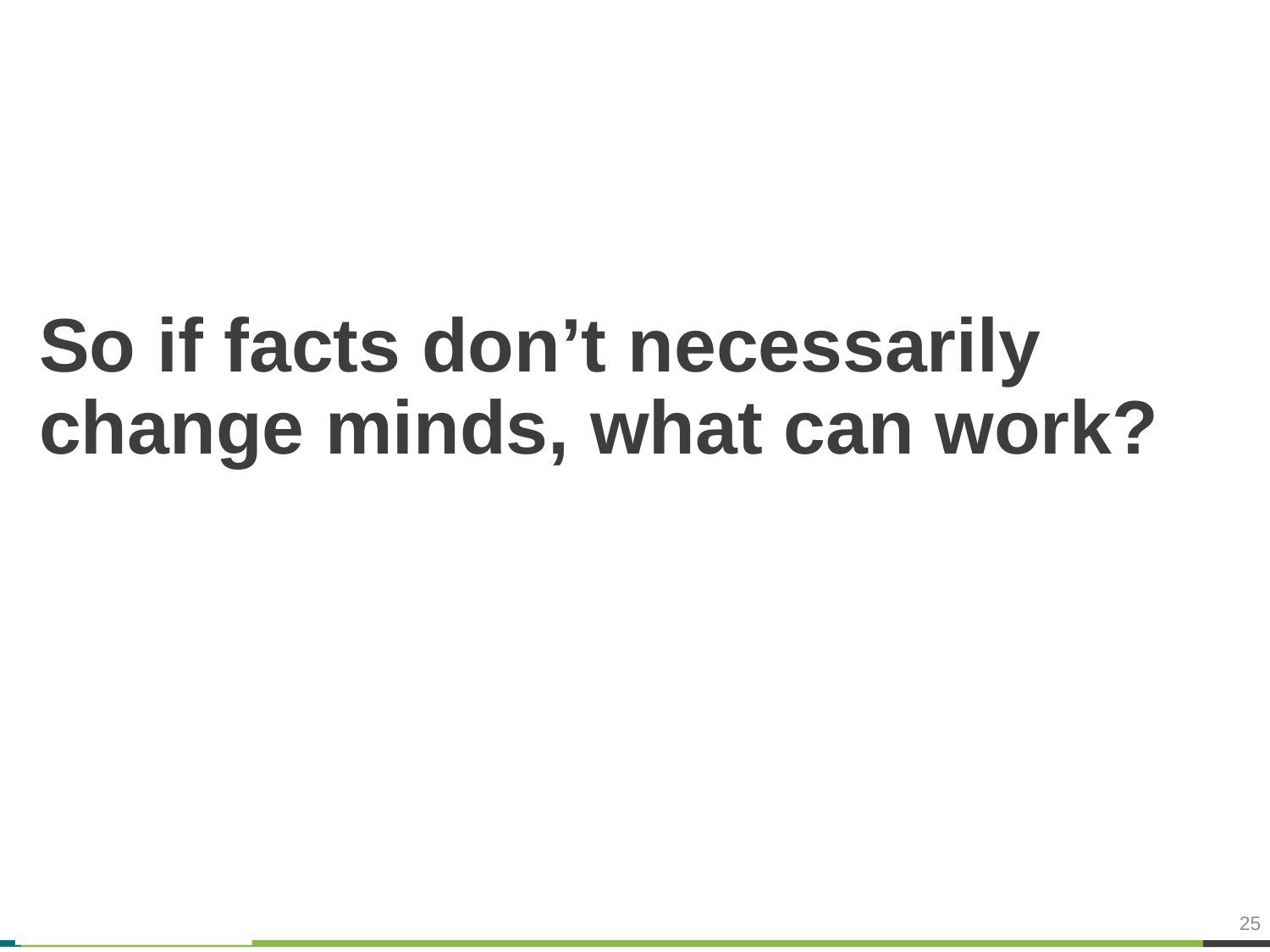

# So if facts don’t necessarily change minds, what can work?